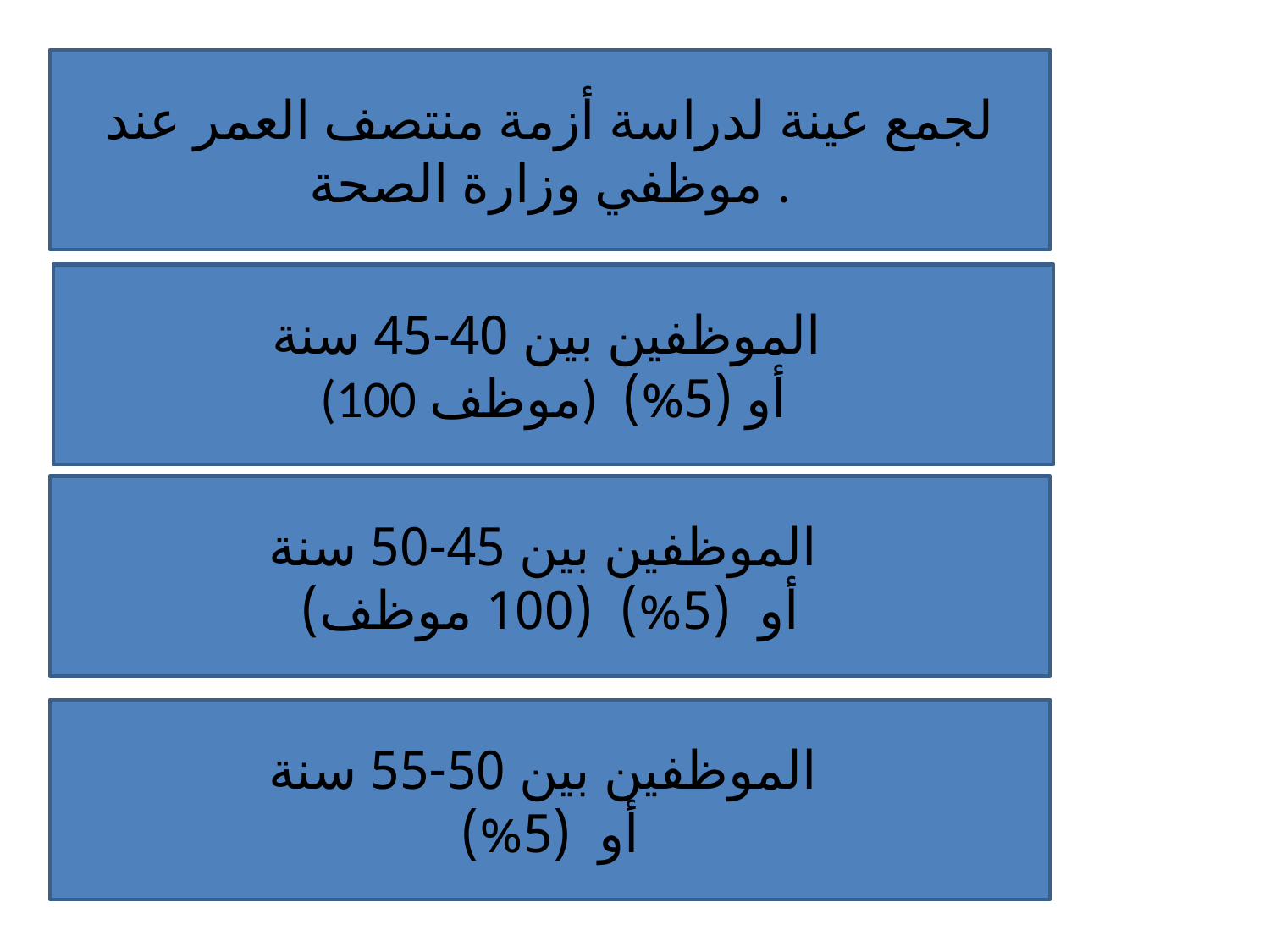

لجمع عينة لدراسة أزمة منتصف العمر عند موظفي وزارة الصحة .
الموظفين بين 40-45 سنة
(100 موظف)  أو (5%)
الموظفين بين 45-50 سنة
أو  (5%)  (100 موظف)
الموظفين بين 50-55 سنة
أو  (5%)